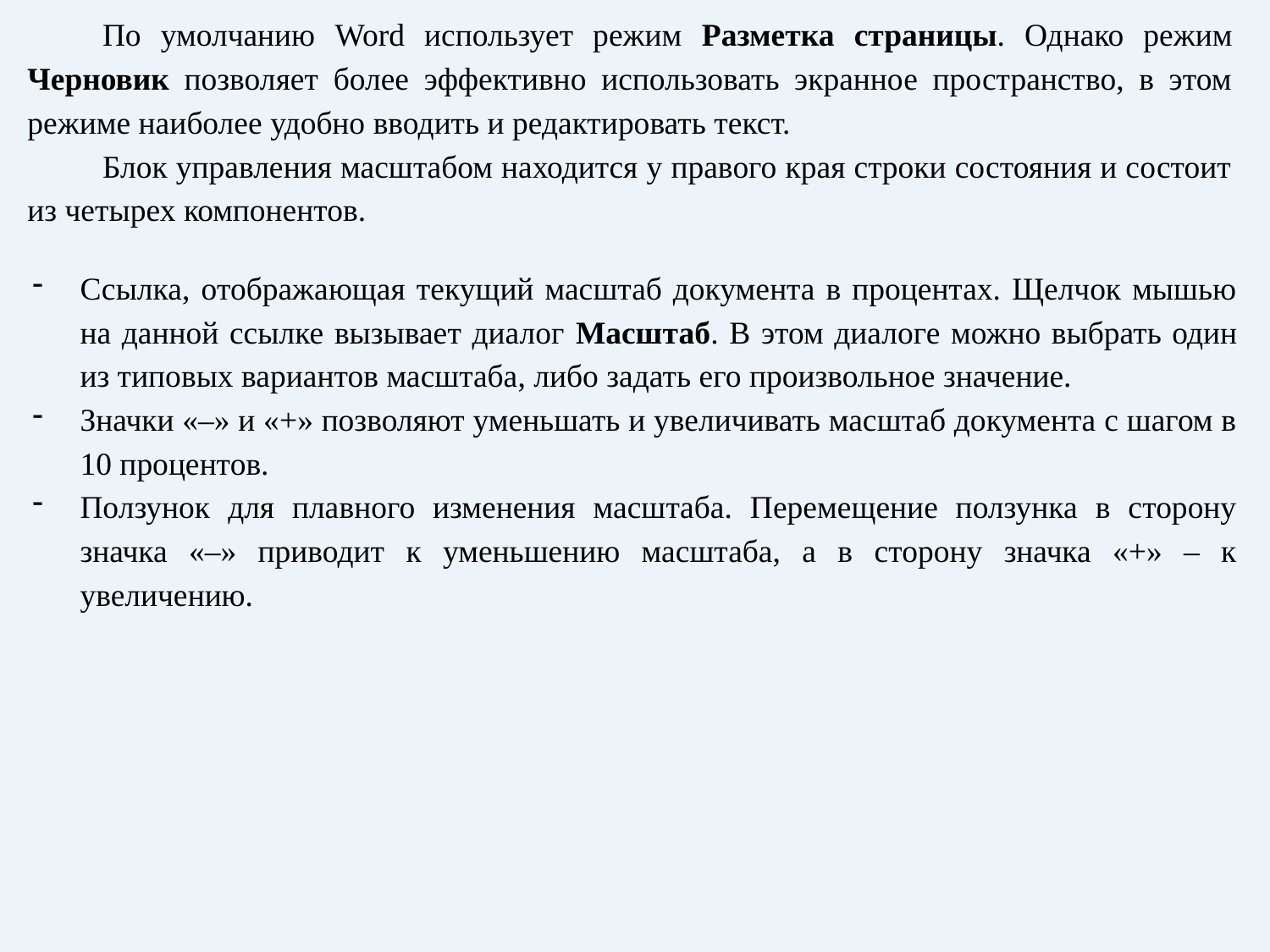

По умолчанию Word использует режим Разметка страницы. Однако режим Черновик позволяет более эффективно использовать экранное пространство, в этом режиме наиболее удобно вводить и редактировать текст.
Блок управления масштабом находится у правого края строки состояния и состоит из четырех компонентов.
Ссылка, отображающая текущий масштаб документа в процентах. Щелчок мышью на данной ссылке вызывает диалог Масштаб. В этом диалоге можно выбрать один из типовых вариантов масштаба, либо задать его произвольное значение.
Значки «–» и «+» позволяют уменьшать и увеличивать масштаб документа с шагом в 10 процентов.
Ползунок для плавного изменения масштаба. Перемещение ползунка в сторону значка «–» приводит к уменьшению масштаба, а в сторону значка «+» – к увеличению.